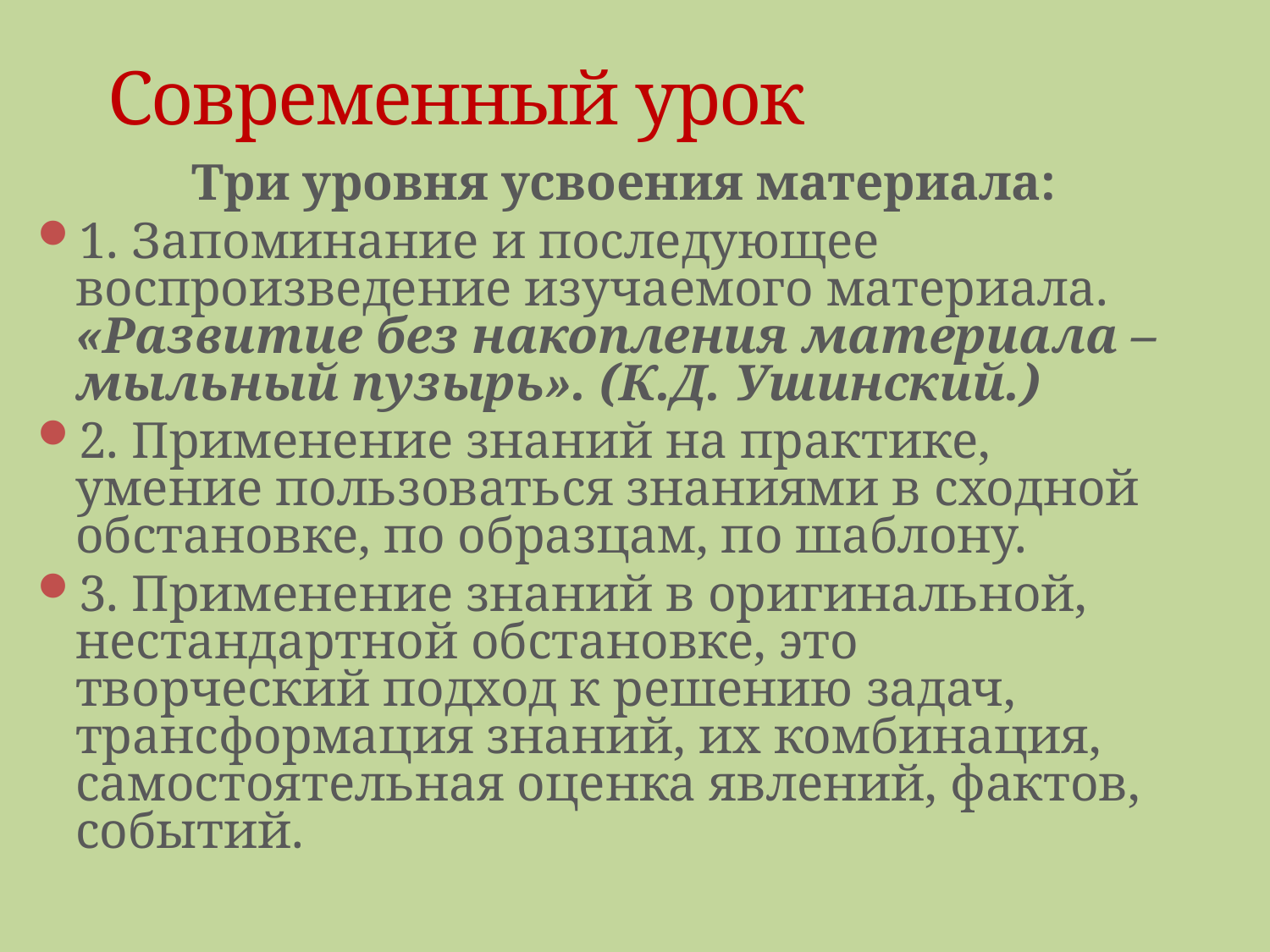

# Современный урок
                 Три уровня усвоения материала:
1. Запоминание и последующее воспроизведение изучаемого материала. «Развитие без накопления материала – мыльный пузырь». (К.Д. Ушинский.)
2. Применение знаний на практике, умение пользоваться знаниями в сходной обстановке, по образцам, по шаблону.
3. Применение знаний в оригинальной, нестандартной обстановке, это творческий подход к решению задач, трансформация знаний, их комбинация, самостоятельная оценка явлений, фактов, событий.